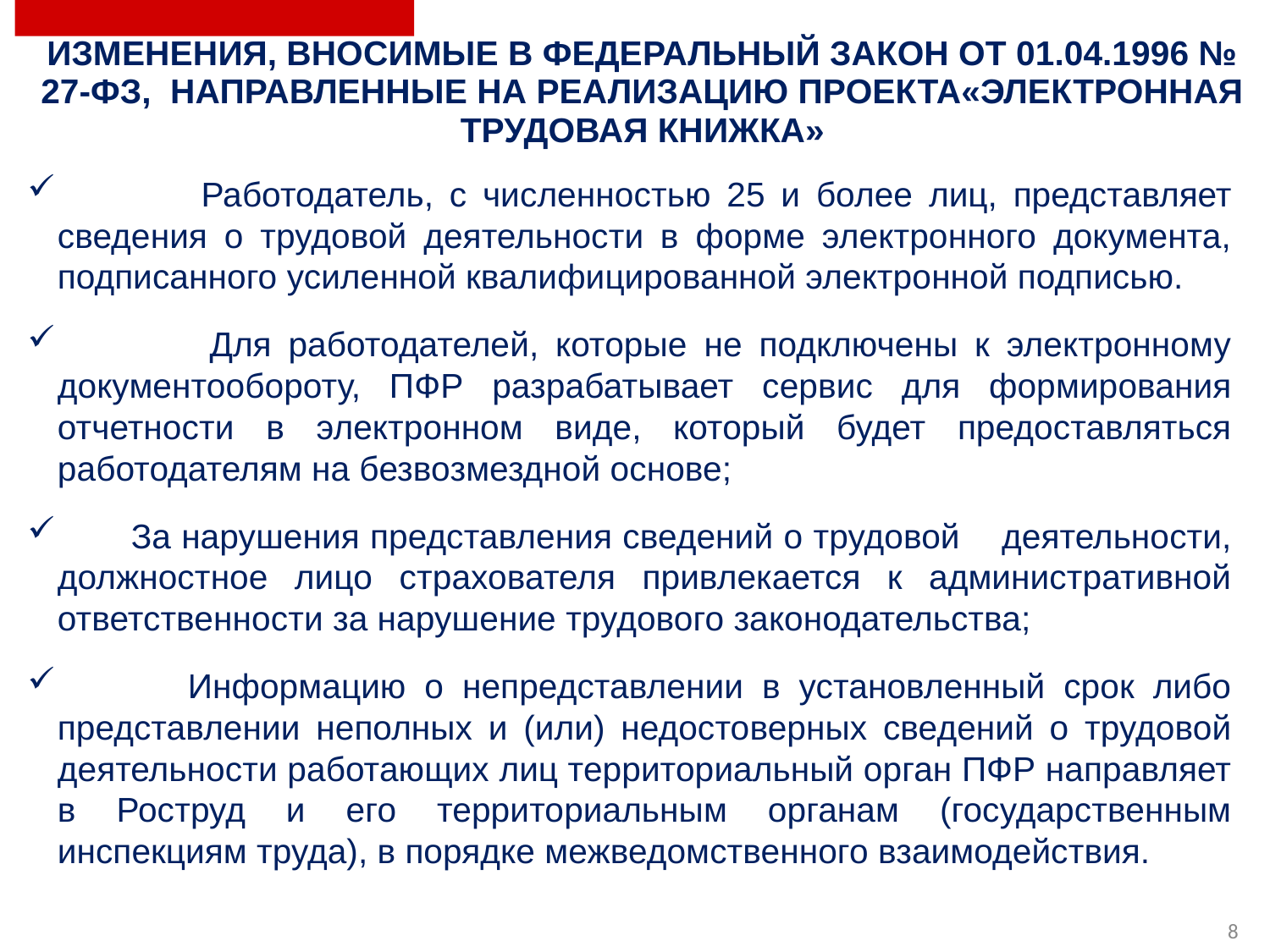

| ИЗМЕНЕНИЯ, ВНОСИМЫЕ В ФЕДЕРАЛЬНЫЙ ЗАКОН ОТ 01.04.1996 № 27-ФЗ, НАПРАВЛЕННЫЕ НА РЕАЛИЗАЦИЮ ПРОЕКТА«ЭЛЕКТРОННАЯ ТРУДОВАЯ КНИЖКА» |
| --- |
         Работодатель, с численностью 25 и более лиц, представляет сведения о трудовой деятельности в форме электронного документа, подписанного усиленной квалифицированной электронной подписью.

         Для работодателей, которые не подключены к электронному документообороту, ПФР разрабатывает сервис для формирования отчетности в электронном виде, который будет предоставляться работодателям на безвозмездной основе;

       За нарушения представления сведений о трудовой    деятельности, должностное лицо страхователя привлекается к административной ответственности за нарушение трудового законодательства;

       Информацию о непредставлении в установленный срок либо представлении неполных и (или) недостоверных сведений о трудовой деятельности работающих лиц территориальный орган ПФР направляет в Роструд и его территориальным органам (государственным инспекциям труда), в порядке межведомственного взаимодействия.

8